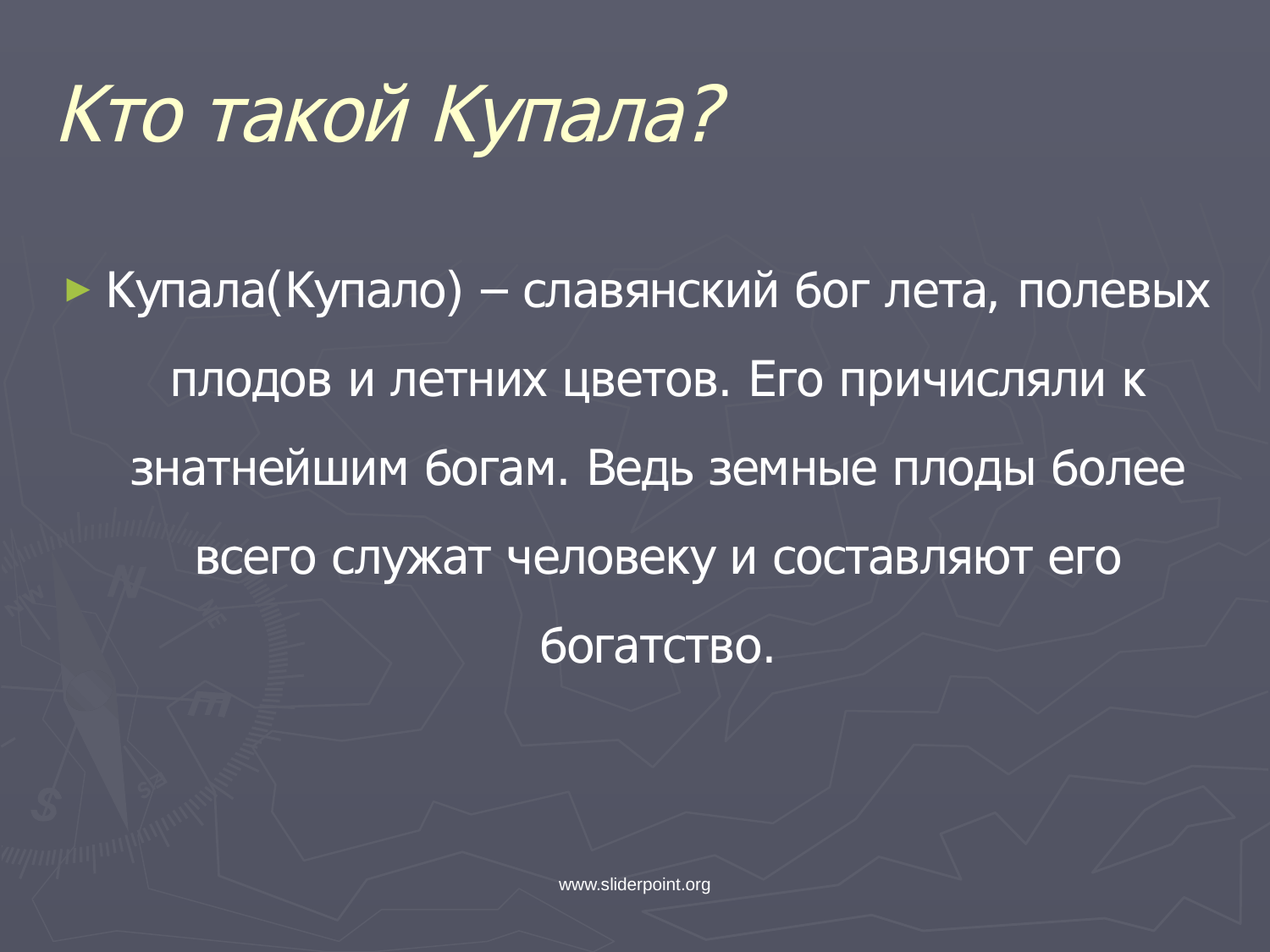

# Кто такой Купала?
Купала(Купало) – славянский бог лета, полевых плодов и летних цветов. Его причисляли к знатнейшим богам. Ведь земные плоды более всего служат человеку и составляют его богатство.
www.sliderpoint.org